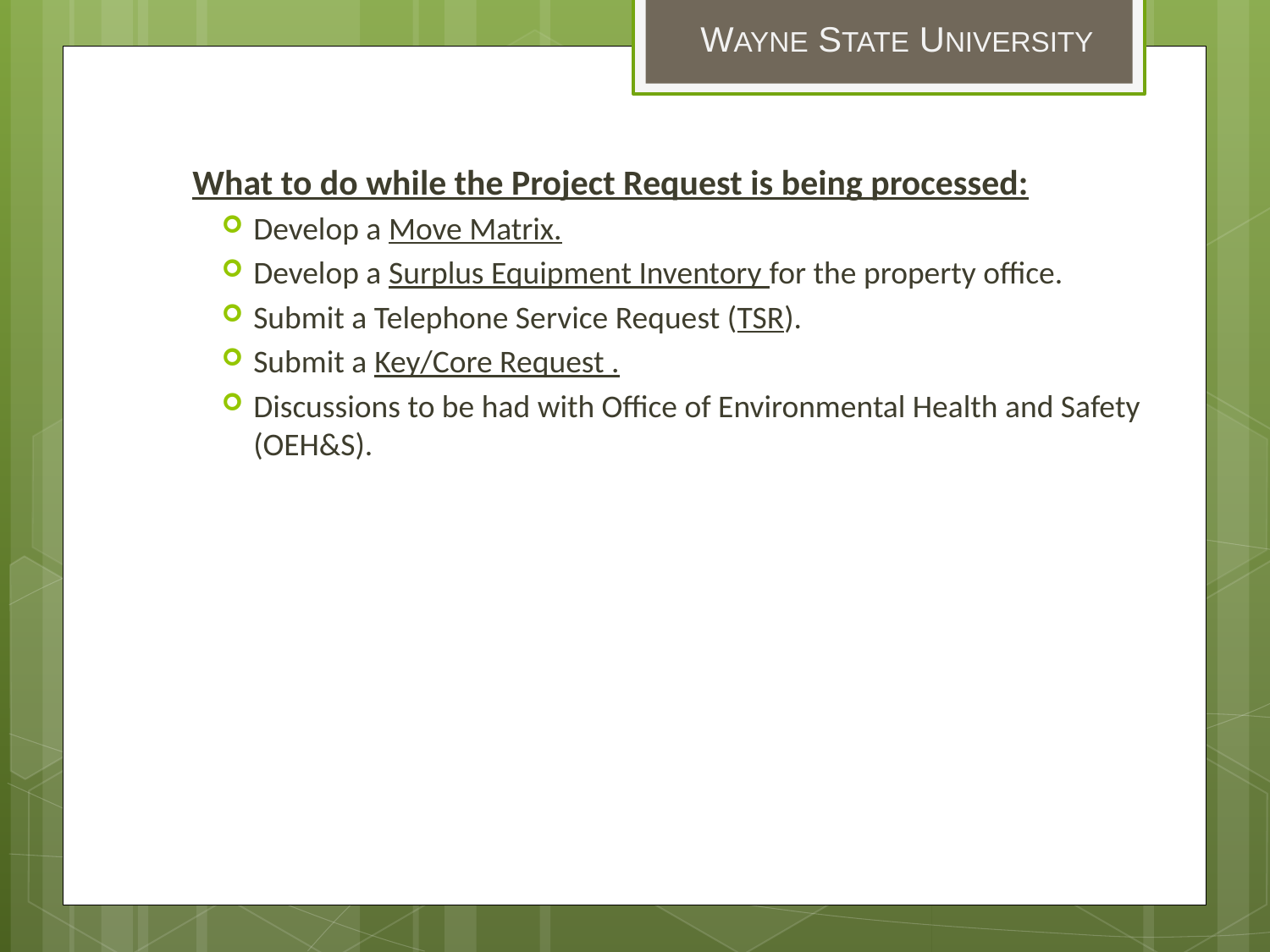

WAYNE STATE UNIVERSITY

What to do while the Project Request is being processed:
Develop a Move Matrix.
Develop a Surplus Equipment Inventory for the property office.
Submit a Telephone Service Request (TSR).
Submit a Key/Core Request .
Discussions to be had with Office of Environmental Health and Safety (OEH&S).